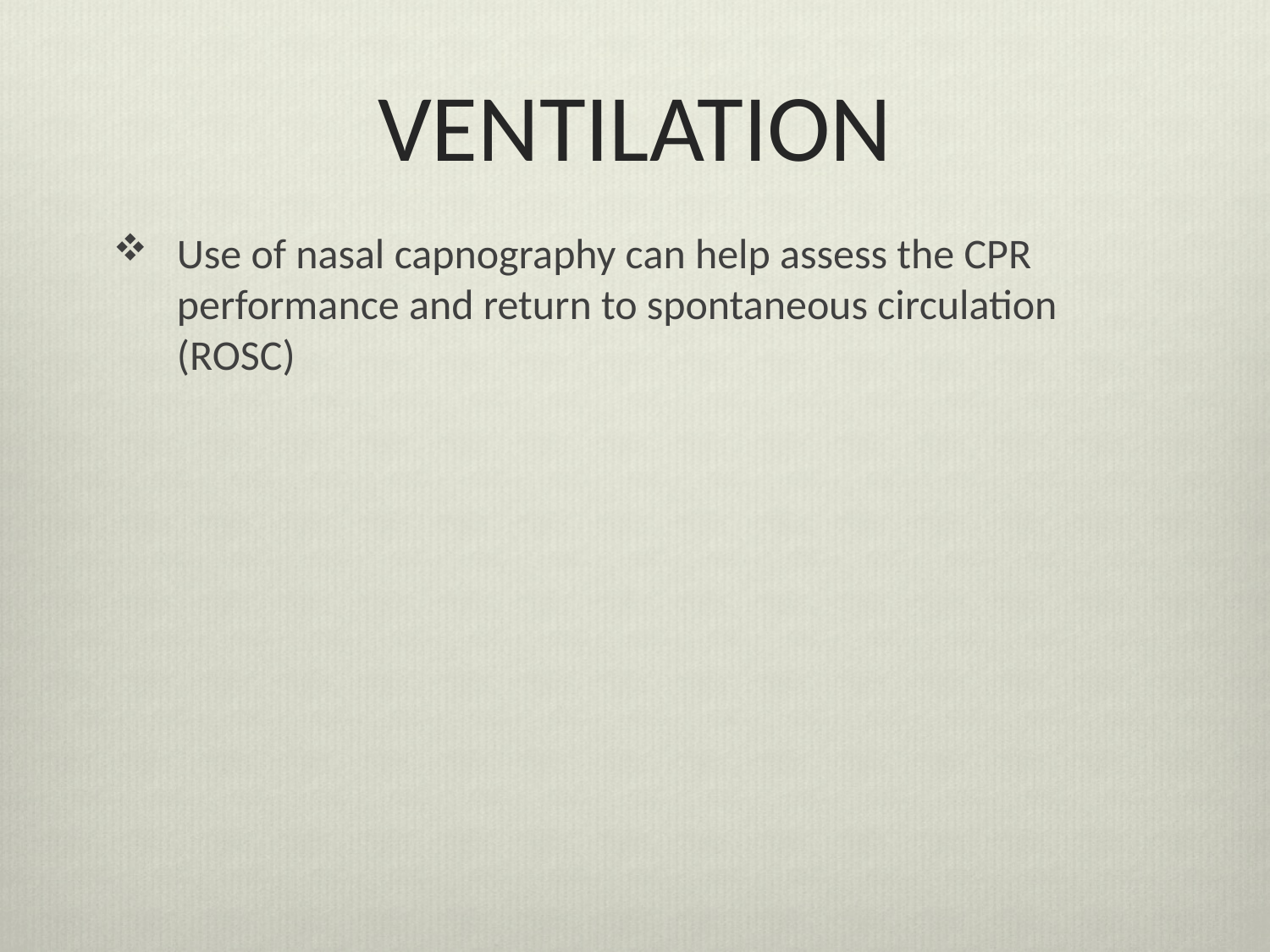

# VENTILATION
Use of nasal capnography can help assess the CPR performance and return to spontaneous circulation (ROSC)